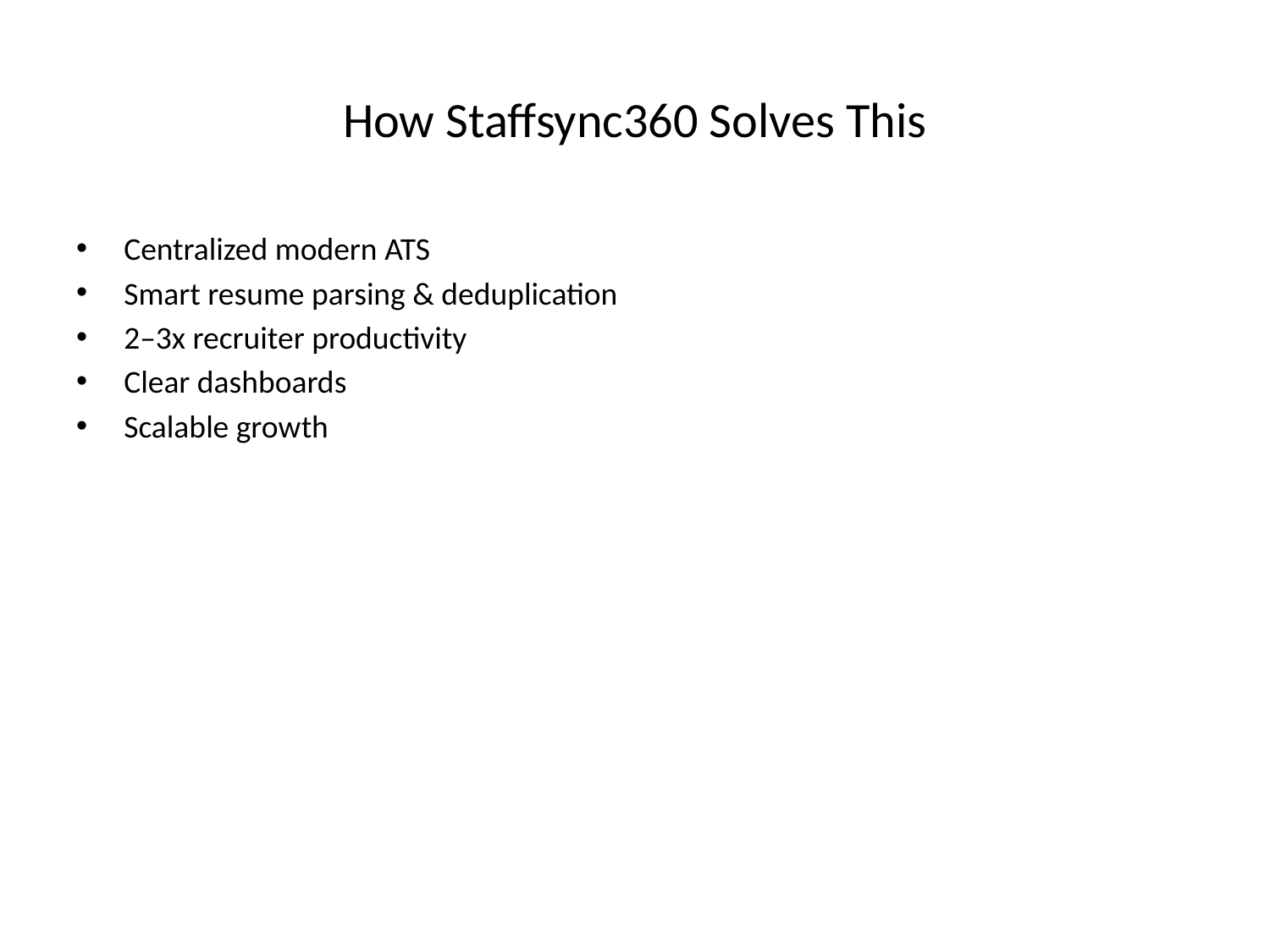

# How Staffsync360 Solves This
Centralized modern ATS
Smart resume parsing & deduplication
2–3x recruiter productivity
Clear dashboards
Scalable growth